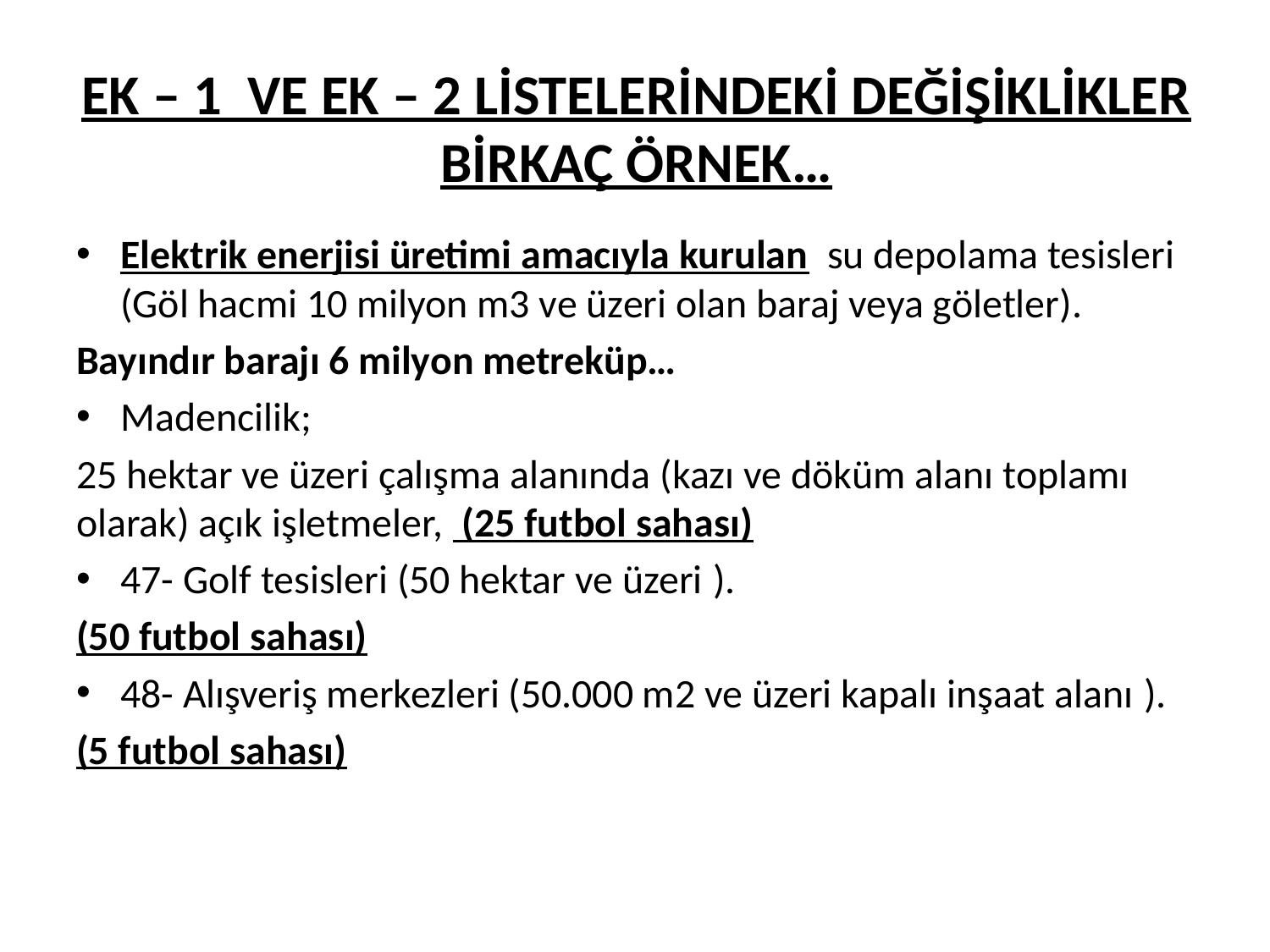

# EK – 1  VE EK – 2 LİSTELERİNDEKİ DEĞİŞİKLİKLER BİRKAÇ ÖRNEK…
Elektrik enerjisi üretimi amacıyla kurulan  su depolama tesisleri (Göl hacmi 10 milyon m3 ve üzeri olan baraj veya göletler).
Bayındır barajı 6 milyon metreküp…
Madencilik;
25 hektar ve üzeri çalışma alanında (kazı ve döküm alanı toplamı olarak) açık işletmeler,  (25 futbol sahası)
47- Golf tesisleri (50 hektar ve üzeri ).
(50 futbol sahası)
48- Alışveriş merkezleri (50.000 m2 ve üzeri kapalı inşaat alanı ).
(5 futbol sahası)